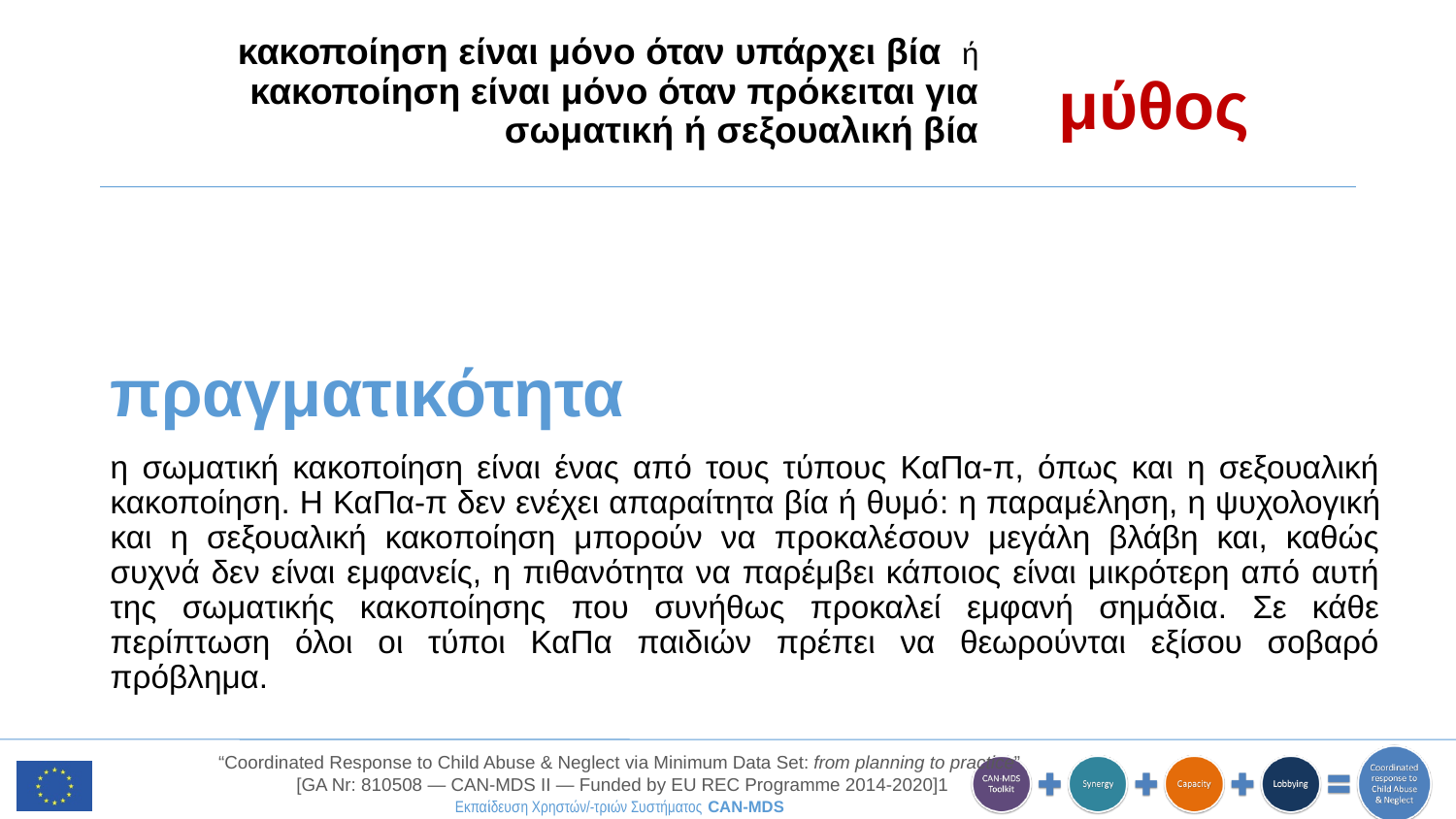

κακοποίηση είναι μόνο όταν υπάρχει βία  ή κακοποίηση είναι μόνο όταν πρόκειται για σωματική ή σεξουαλική βία
μύθος
πραγματικότητα
η σωματική κακοποίηση είναι ένας από τους τύπους ΚαΠα-π, όπως και η σεξουαλική κακοποίηση. Η ΚαΠα-π δεν ενέχει απαραίτητα βία ή θυμό: η παραμέληση, η ψυχολογική και η σεξουαλική κακοποίηση μπορούν να προκαλέσουν μεγάλη βλάβη και, καθώς συχνά δεν είναι εμφανείς, η πιθανότητα να παρέμβει κάποιος είναι μικρότερη από αυτή της σωματικής κακοποίησης που συνήθως προκαλεί εμφανή σημάδια. Σε κάθε περίπτωση όλοι οι τύποι ΚαΠα παιδιών πρέπει να θεωρούνται εξίσου σοβαρό πρόβλημα.